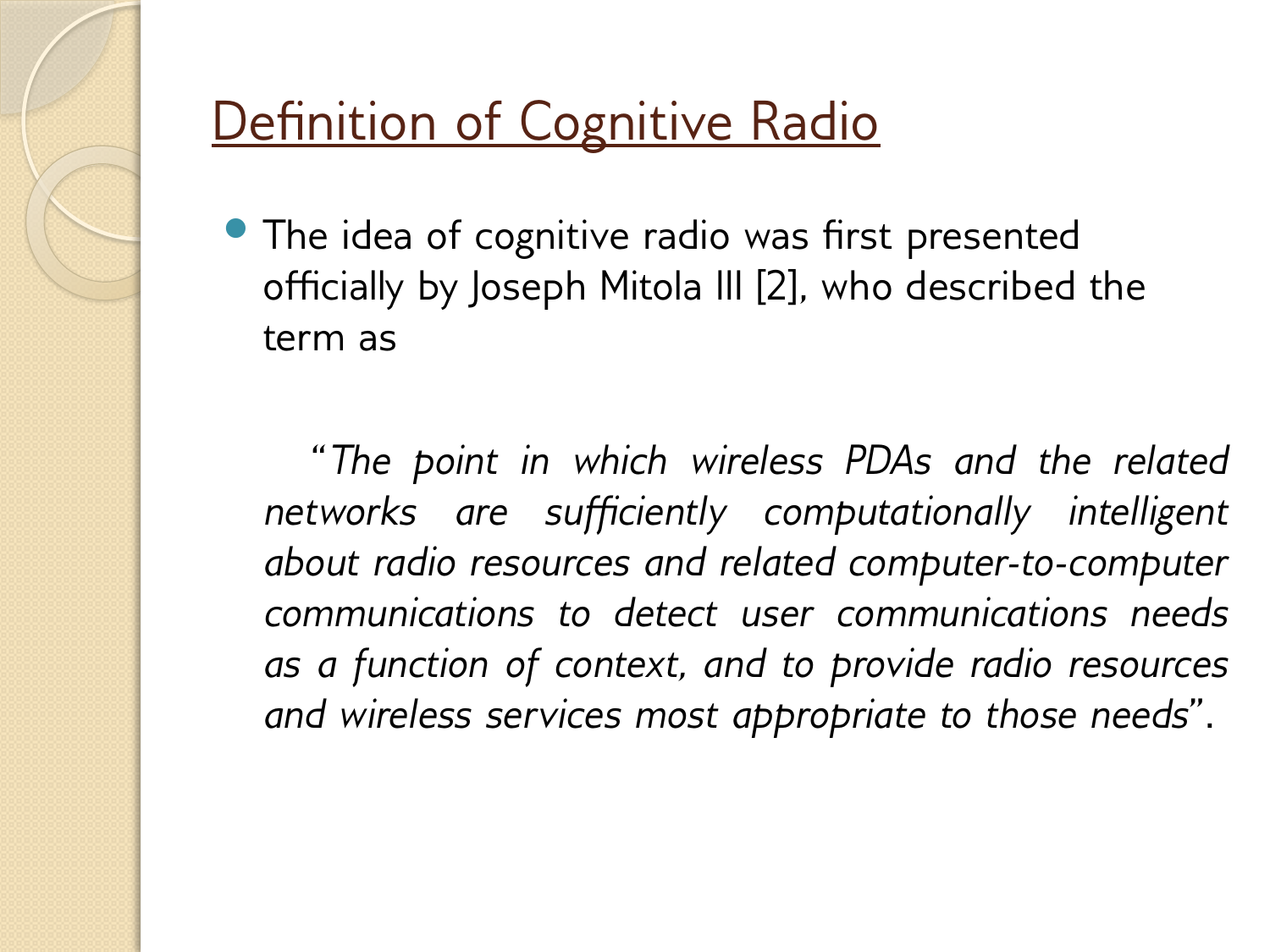

# Definition of Cognitive Radio
The idea of cognitive radio was first presented officially by Joseph Mitola III [2], who described the term as

    “The point in which wireless PDAs and the related networks are sufficiently computationally intelligent about radio resources and related computer-to-computer communications to detect user communications needs as a function of context, and to provide radio resources and wireless services most appropriate to those needs”.